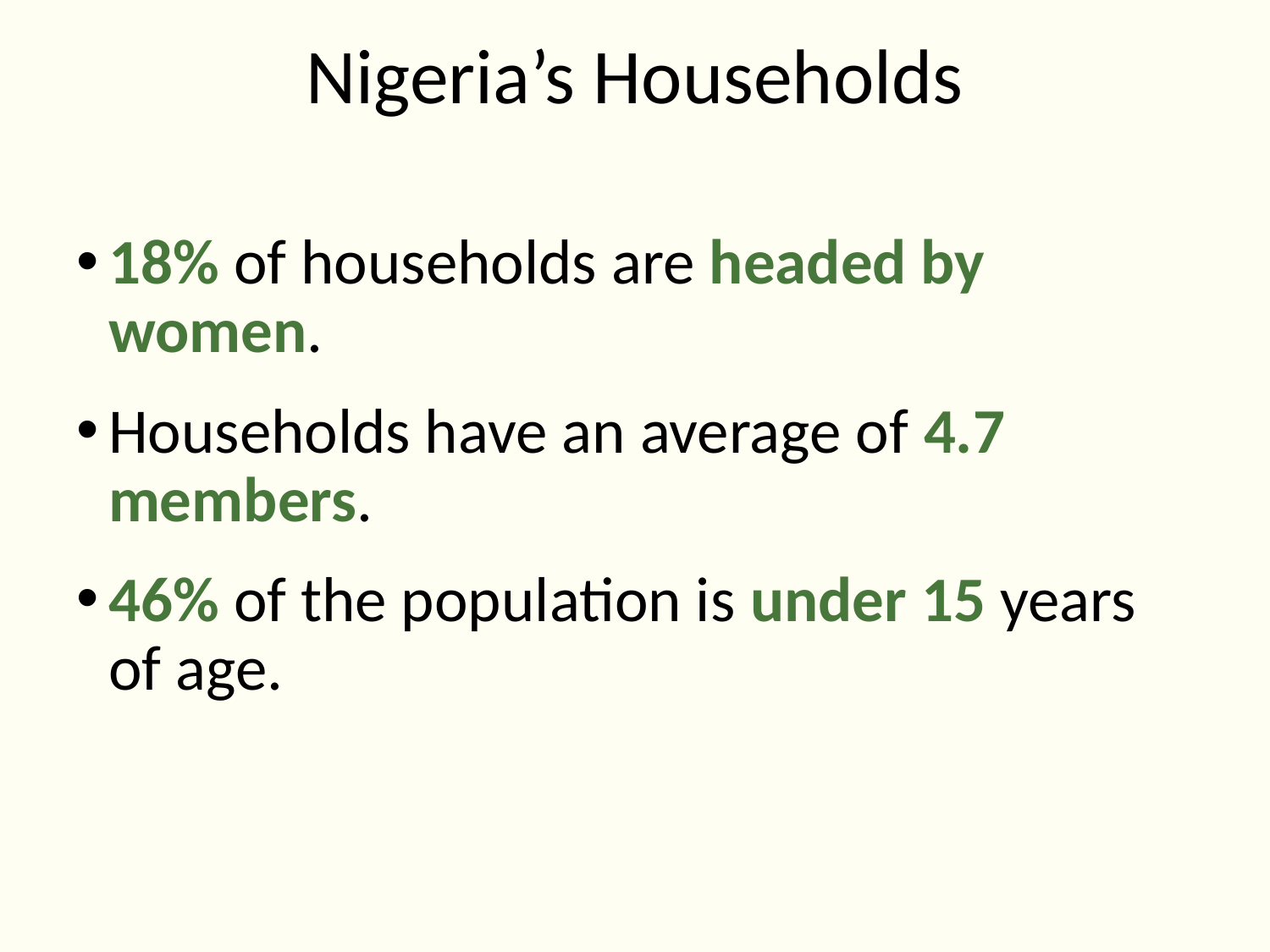

# Nigeria’s Households
18% of households are headed by women.
Households have an average of 4.7 members.
46% of the population is under 15 years of age.